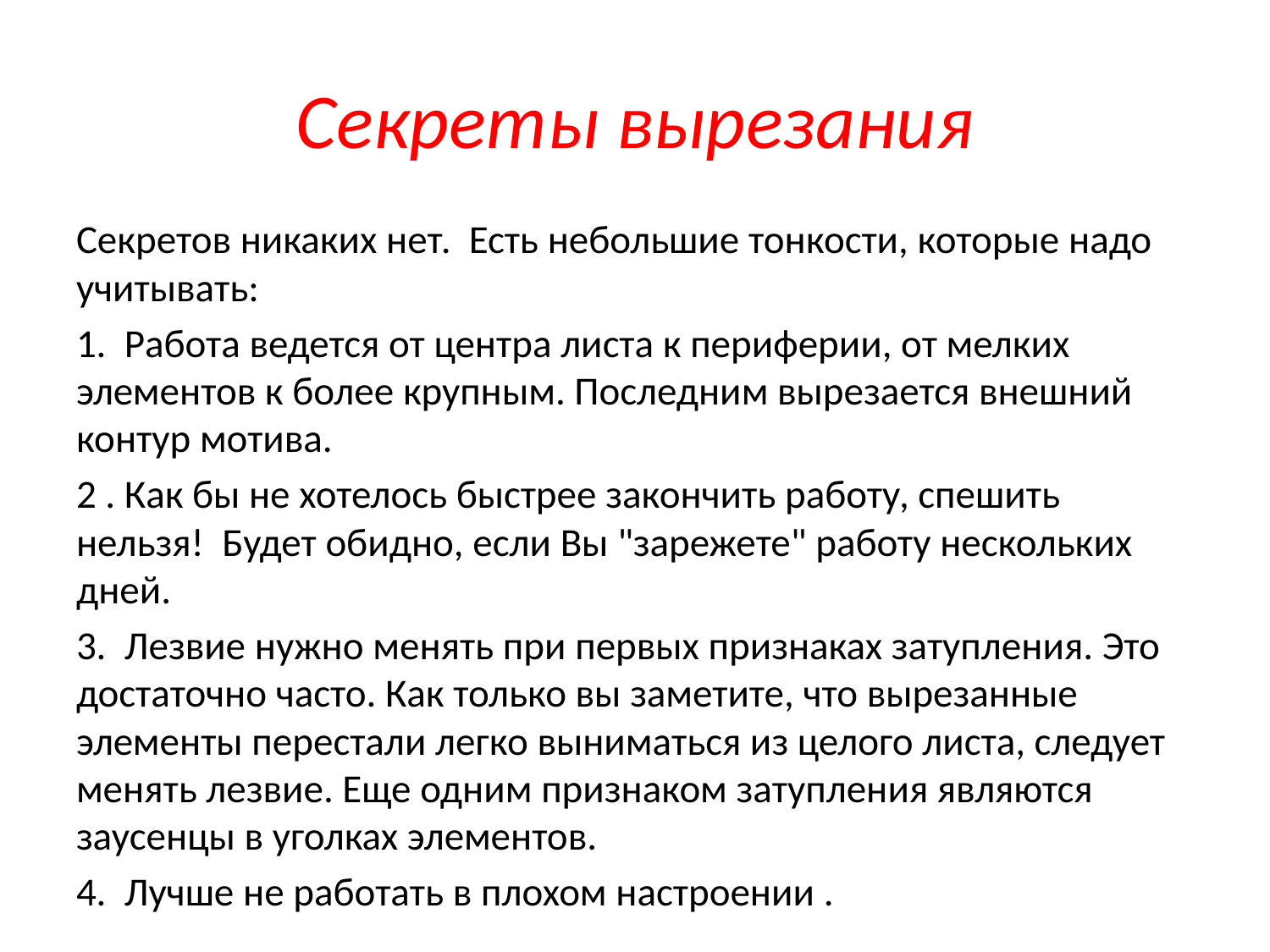

# Секреты вырезания

Секретов никаких нет.  Есть небольшие тонкости, которые надо учитывать:
1.  Работа ведется от центра листа к периферии, от мелких элементов к более крупным. Последним вырезается внешний контур мотива.
2 . Как бы не хотелось быстрее закончить работу, спешить нельзя!  Будет обидно, если Вы "зарежете" работу нескольких дней.
3.  Лезвие нужно менять при первых признаках затупления. Это достаточно часто. Как только вы заметите, что вырезанные элементы перестали легко выниматься из целого листа, следует менять лезвие. Еще одним признаком затупления являются заусенцы в уголках элементов.
4.  Лучше не работать в плохом настроении .